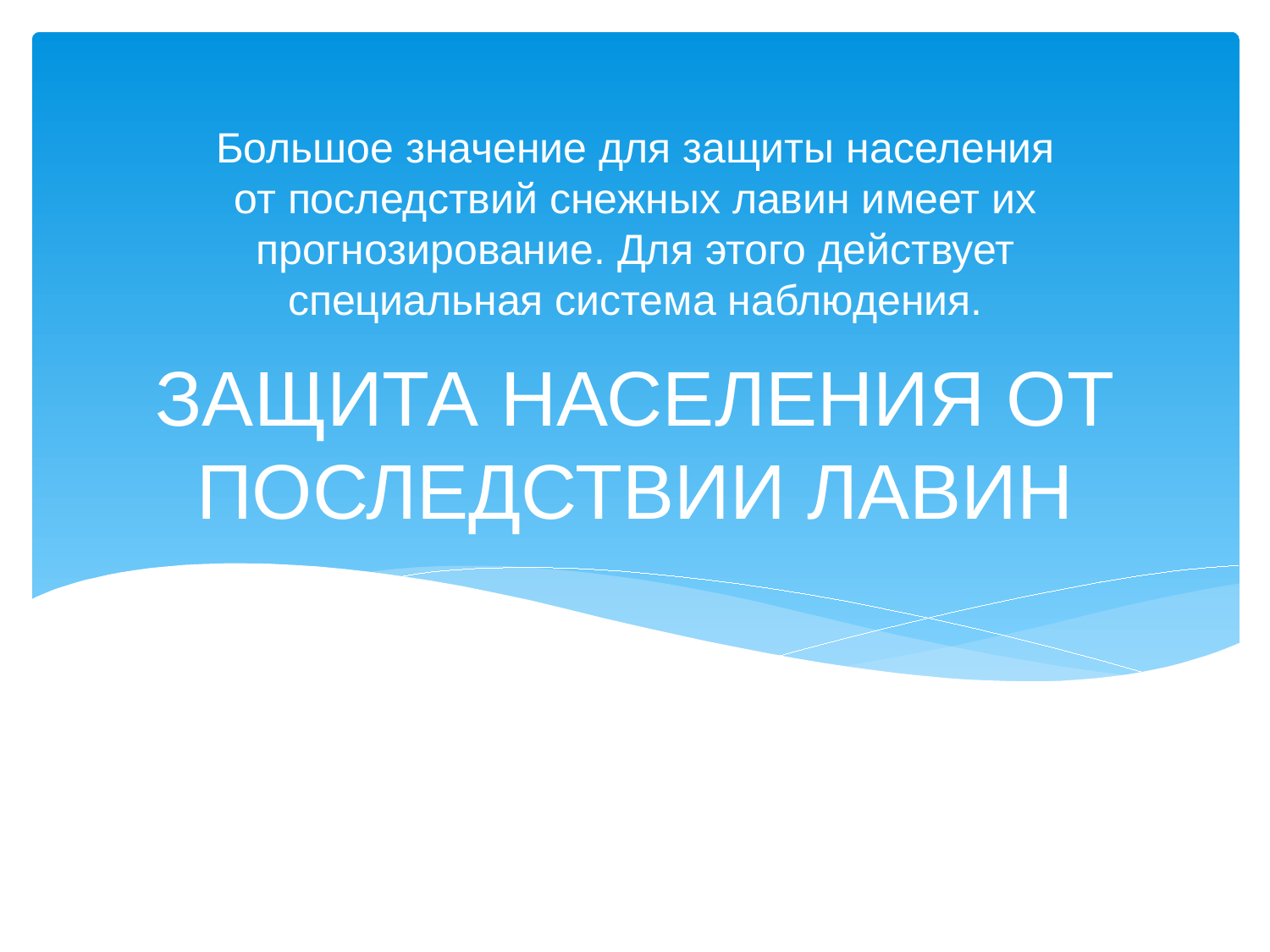

Большое значение для защиты населения от последствий снежных лавин имеет их прогнозирование. Для этого действует специальная система наблюдения.
# ЗАЩИТА НАСЕЛЕНИЯ ОТ ПОСЛЕДСТВИИ ЛАВИН